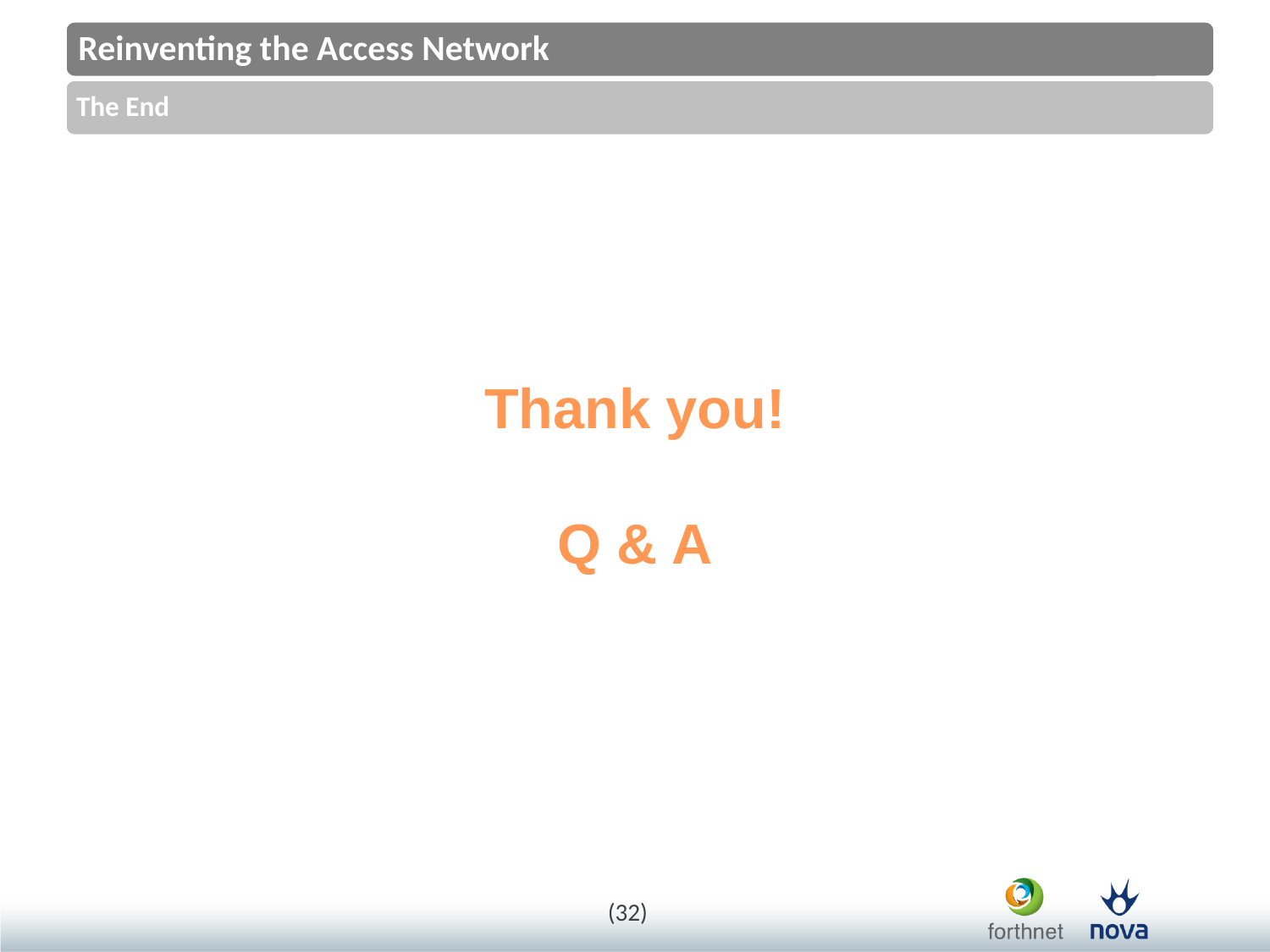

Reinventing the Access Network
The End
Thank you!

Q & A
(32)